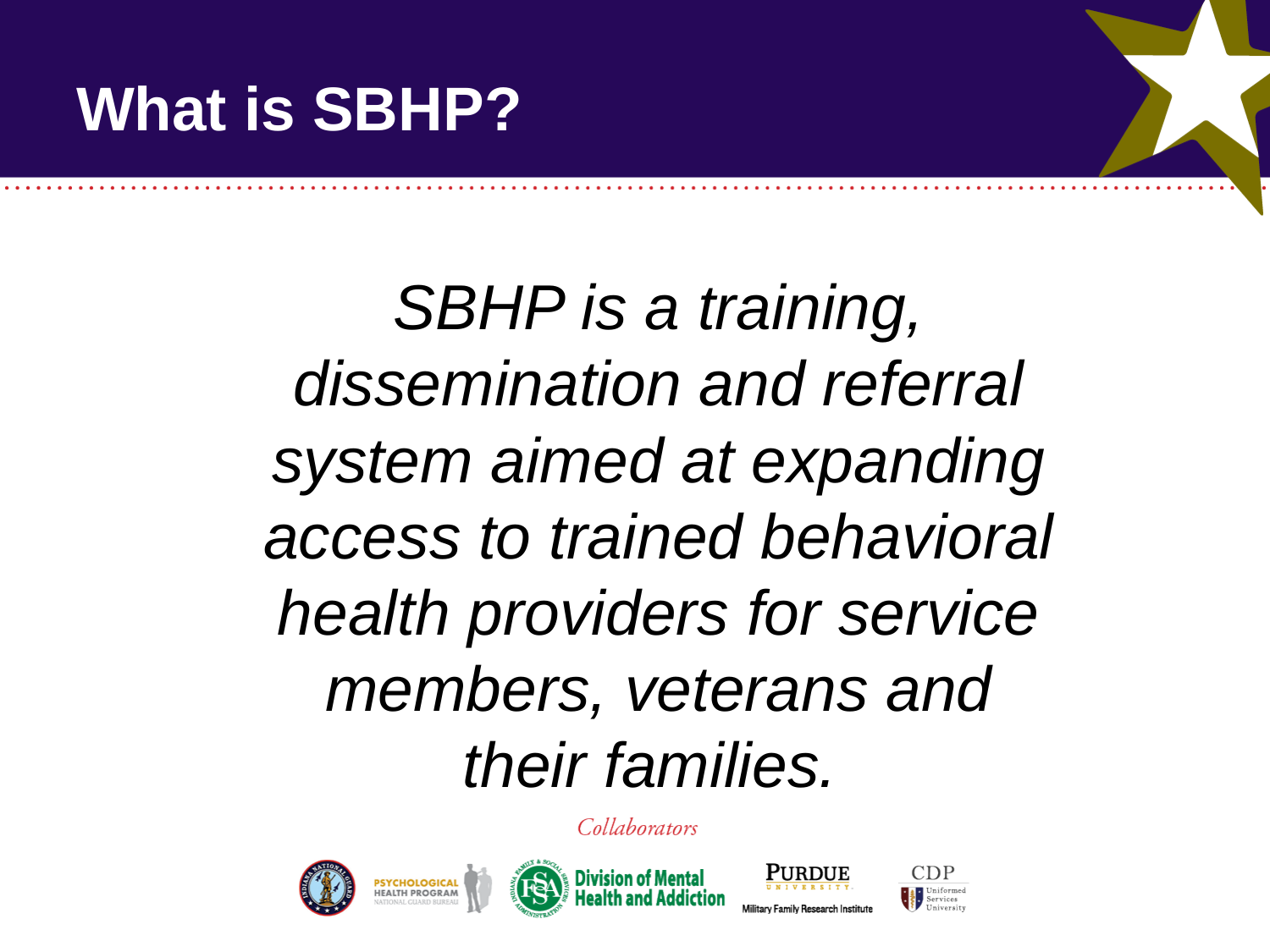

# What is SBHP?

	SBHP is a training, dissemination and referral system aimed at expanding access to trained behavioral health providers for service members, veterans and their families.